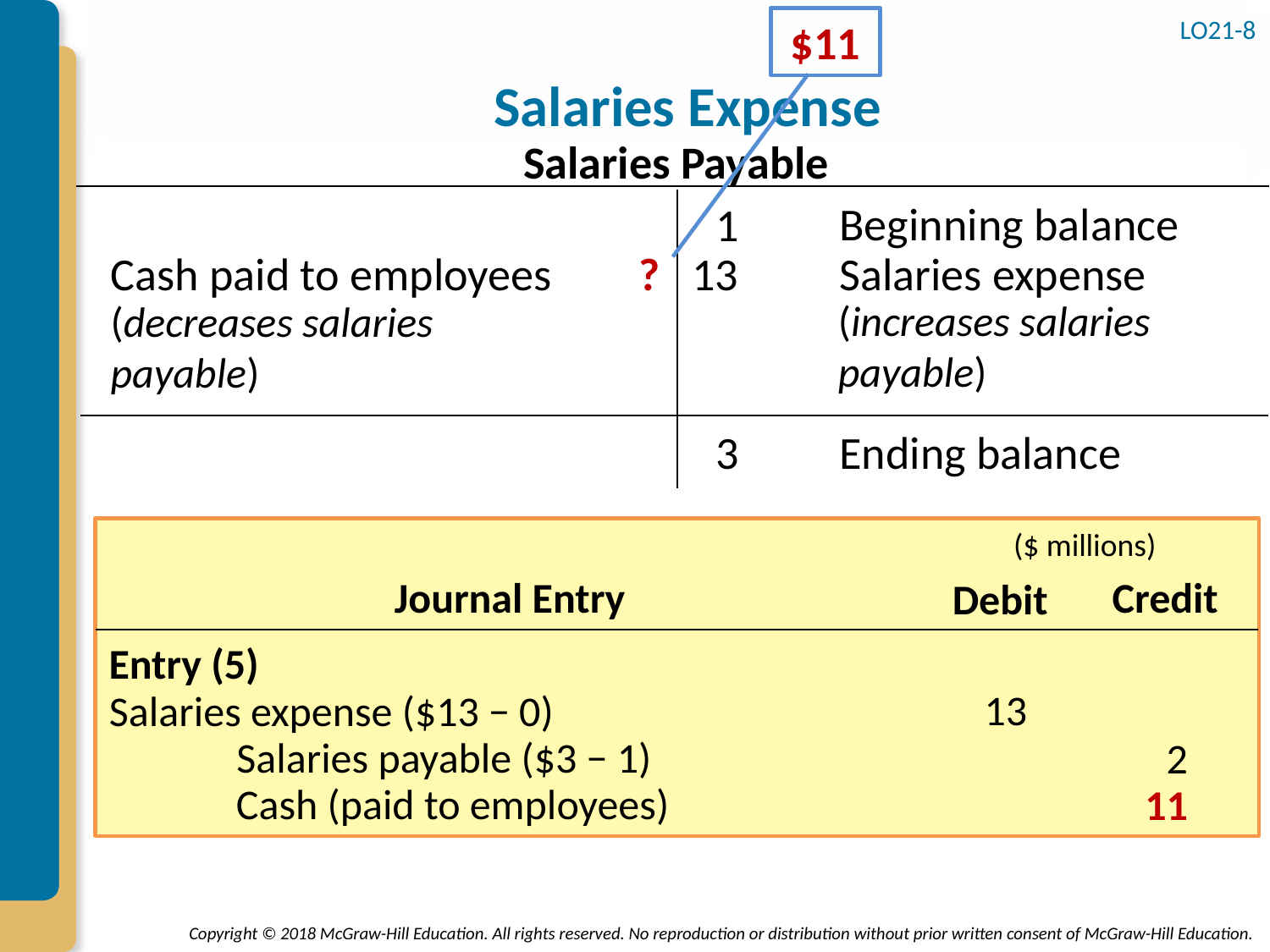

# Salaries Expense
LO21-8
$11
Salaries Payable
Beginning balance
1
Cash paid to employees
?
13
Salaries expense
(increases salaries
payable)
(decreases salaries
payable)
3
Ending balance

($ millions)
Journal Entry
Credit
Debit
Entry (5)
13
Salaries expense ($13 − 0)
	Salaries payable ($3 − 1)
2
	Cash (paid to employees)
11

Although salaries expense was $13 million, only $11 million cash was paid to employees